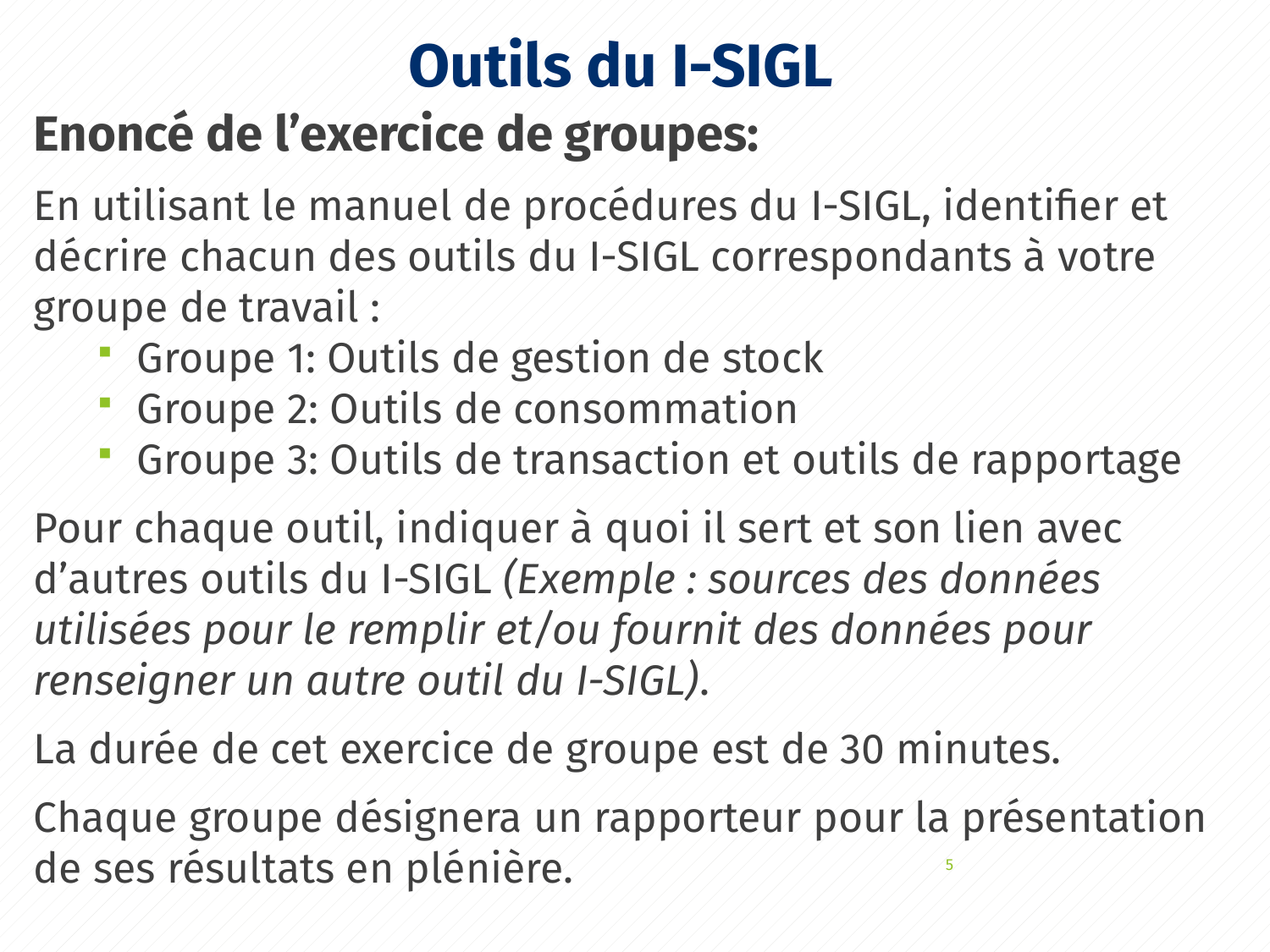

# Outils du I-SIGL
Enoncé de l’exercice de groupes:
En utilisant le manuel de procédures du I-SIGL, identifier et décrire chacun des outils du I-SIGL correspondants à votre groupe de travail :
Groupe 1: Outils de gestion de stock
Groupe 2: Outils de consommation
Groupe 3: Outils de transaction et outils de rapportage
Pour chaque outil, indiquer à quoi il sert et son lien avec d’autres outils du I-SIGL (Exemple : sources des données utilisées pour le remplir et/ou fournit des données pour renseigner un autre outil du I-SIGL).
La durée de cet exercice de groupe est de 30 minutes.
Chaque groupe désignera un rapporteur pour la présentation de ses résultats en plénière.
5